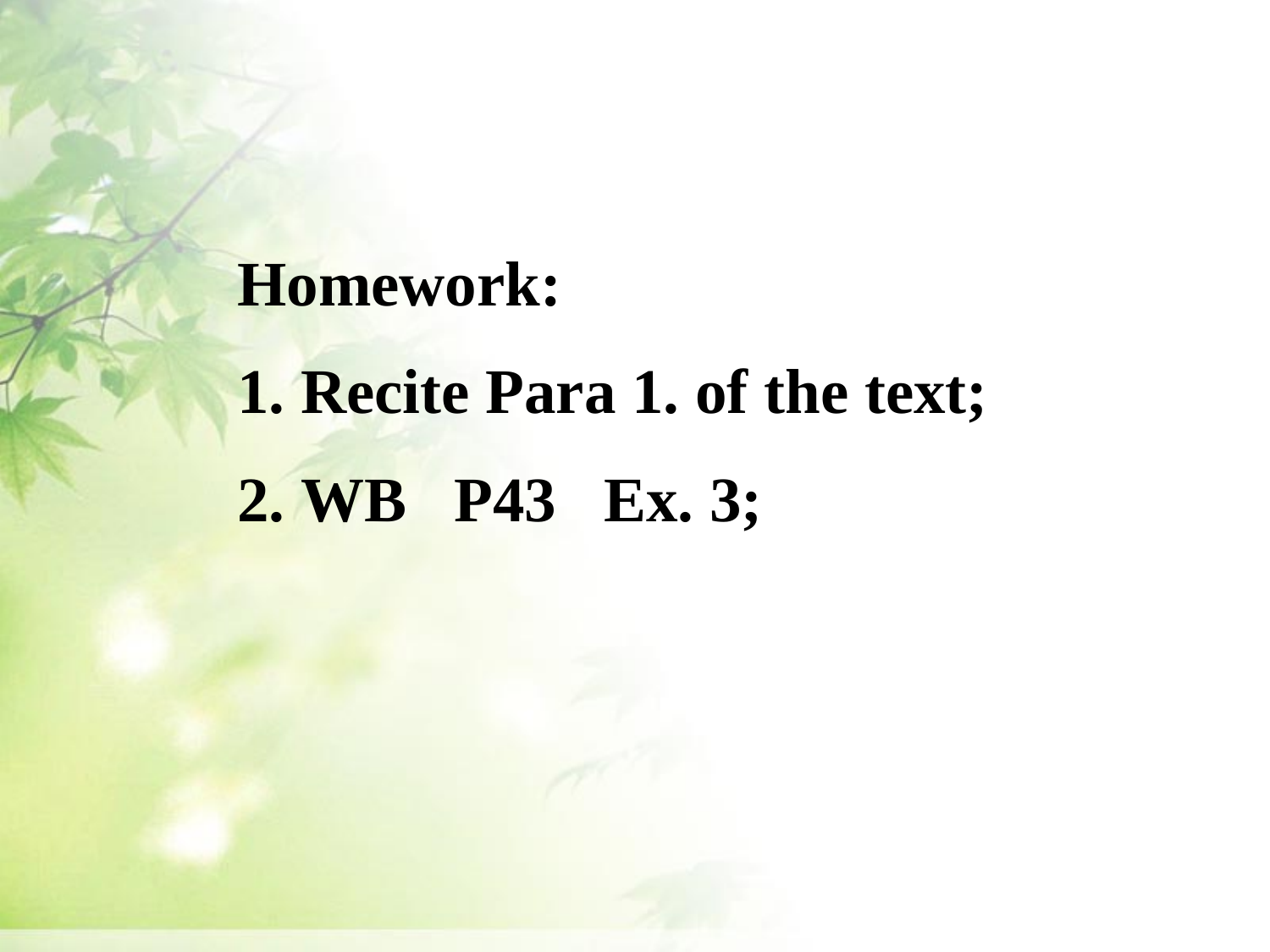

Homework:
Recite Para 1. of the text;
WB   P43   Ex. 3;